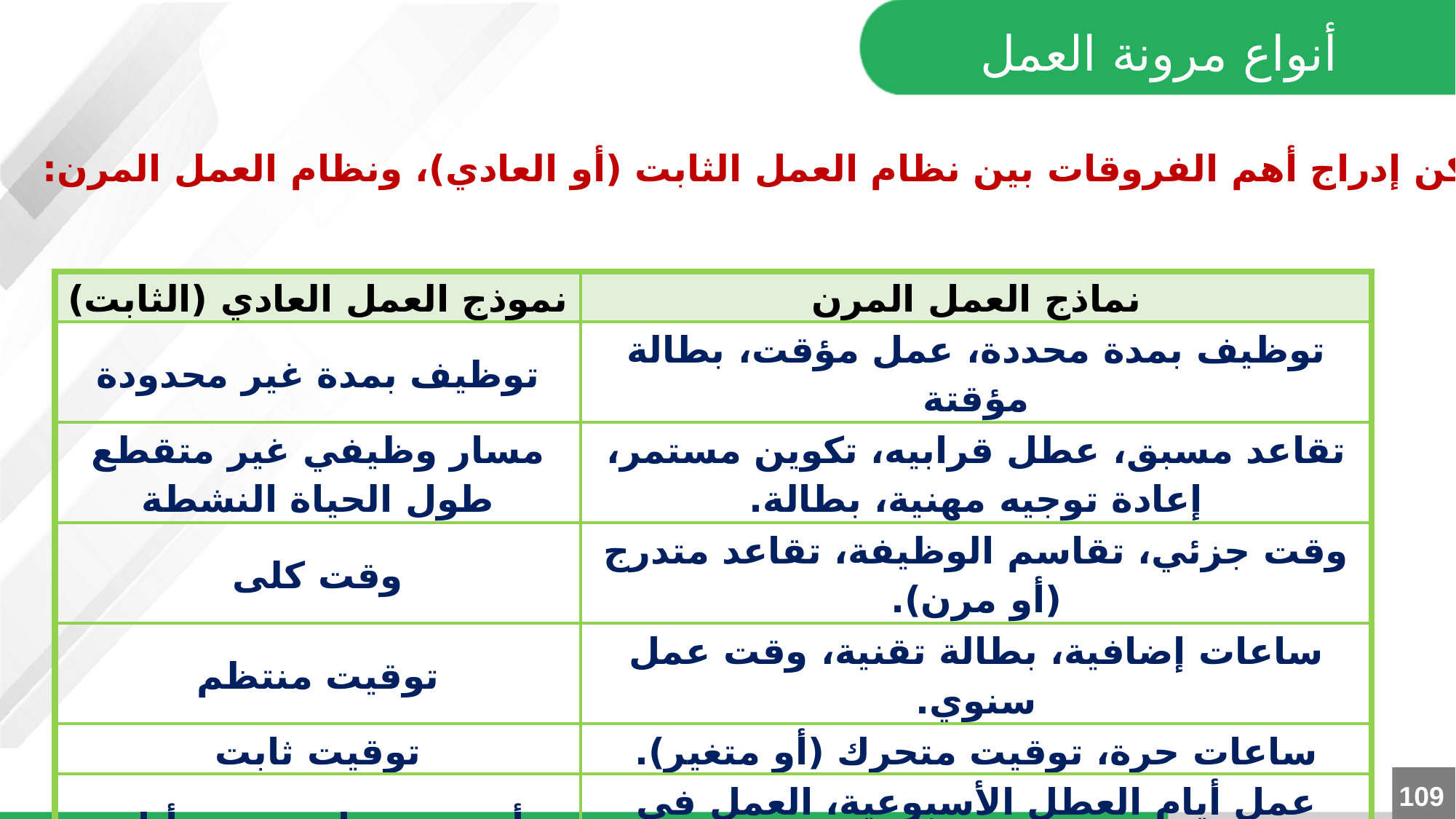

أنواع مرونة العمل
يمكن إدراج أهم الفروقات بين نظام العمل الثابت (أو العادي)، ونظام العمل المرن:
| نموذج العمل العادي (الثابت) | نماذج العمل المرن |
| --- | --- |
| توظيف بمدة غير محدودة | توظيف بمدة محددة، عمل مؤقت، بطالة مؤقتة |
| مسار وظيفي غير متقطع طول الحياة النشطة | تقاعد مسبق، عطل قرابيه، تكوين مستمر، إعادة توجيه مهنية، بطالة. |
| وقت كلى | وقت جزئي، تقاسم الوظيفة، تقاعد متدرج (أو مرن). |
| توقيت منتظم | ساعات إضافية، بطالة تقنية، وقت عمل سنوي. |
| توقيت ثابت | ساعات حرة، توقيت متحرك (أو متغير). |
| أسبوع عمل بخمس أيام | عمل أيام العطل الأسبوعية، العمل في فرق. |
| توقيت عمل نهاري | عمل في المساء و/أو في الليل العمل في فرق. |
109